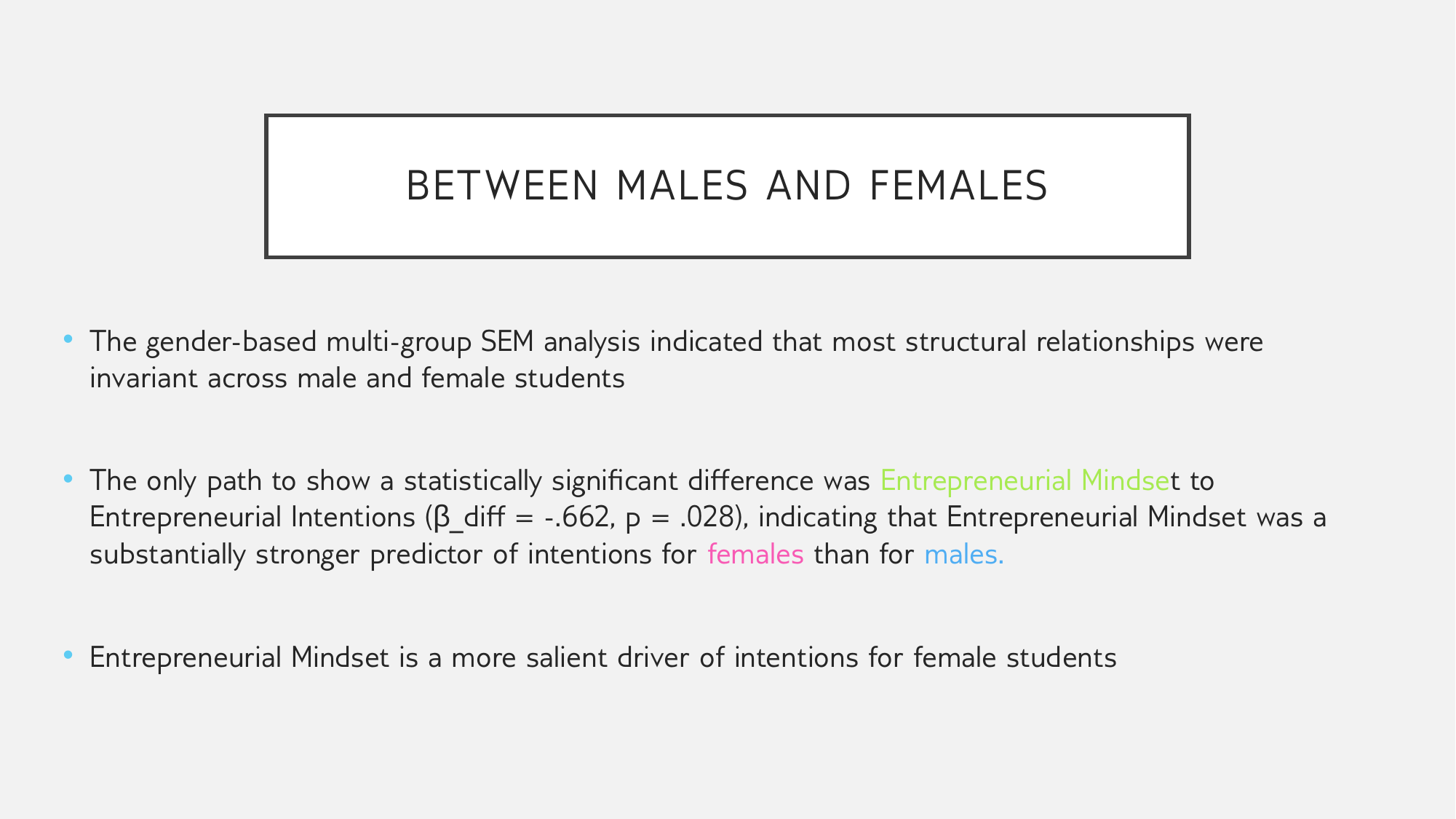

# Between Males and Females
The gender-based multi-group SEM analysis indicated that most structural relationships were invariant across male and female students

The only path to show a statistically significant difference was Entrepreneurial Mindset to Entrepreneurial Intentions (β_diff = −.662, p = .028), indicating that Entrepreneurial Mindset was a substantially stronger predictor of intentions for females than for males.

Entrepreneurial Mindset is a more salient driver of intentions for female students